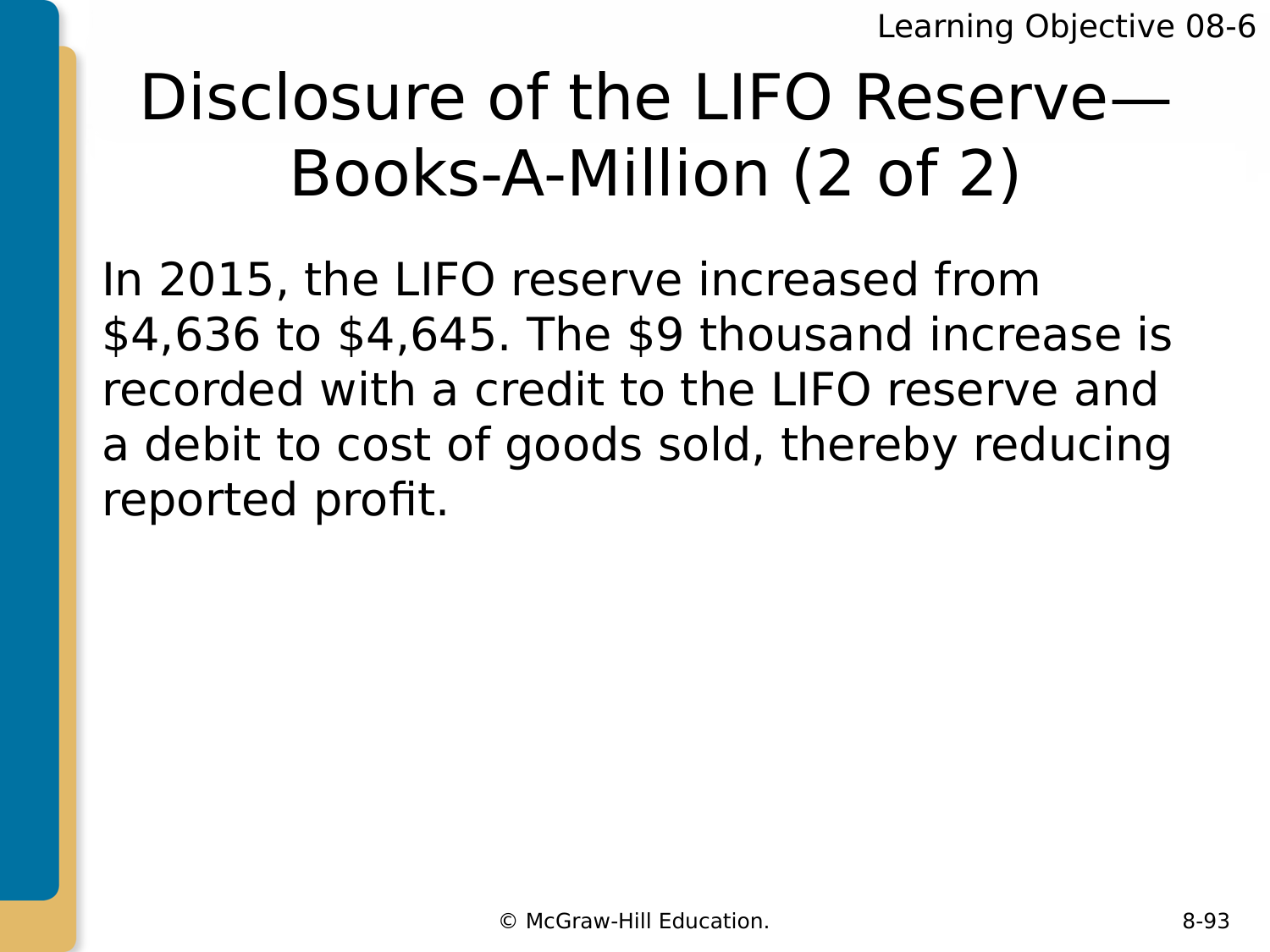

Learning Objective 08-6
# Disclosure of the LIFO Reserve—Books-A-Million (2 of 2)
In 2015, the LIFO reserve increased from $4,636 to $4,645. The $9 thousand increase is recorded with a credit to the LIFO reserve and a debit to cost of goods sold, thereby reducing reported profit.